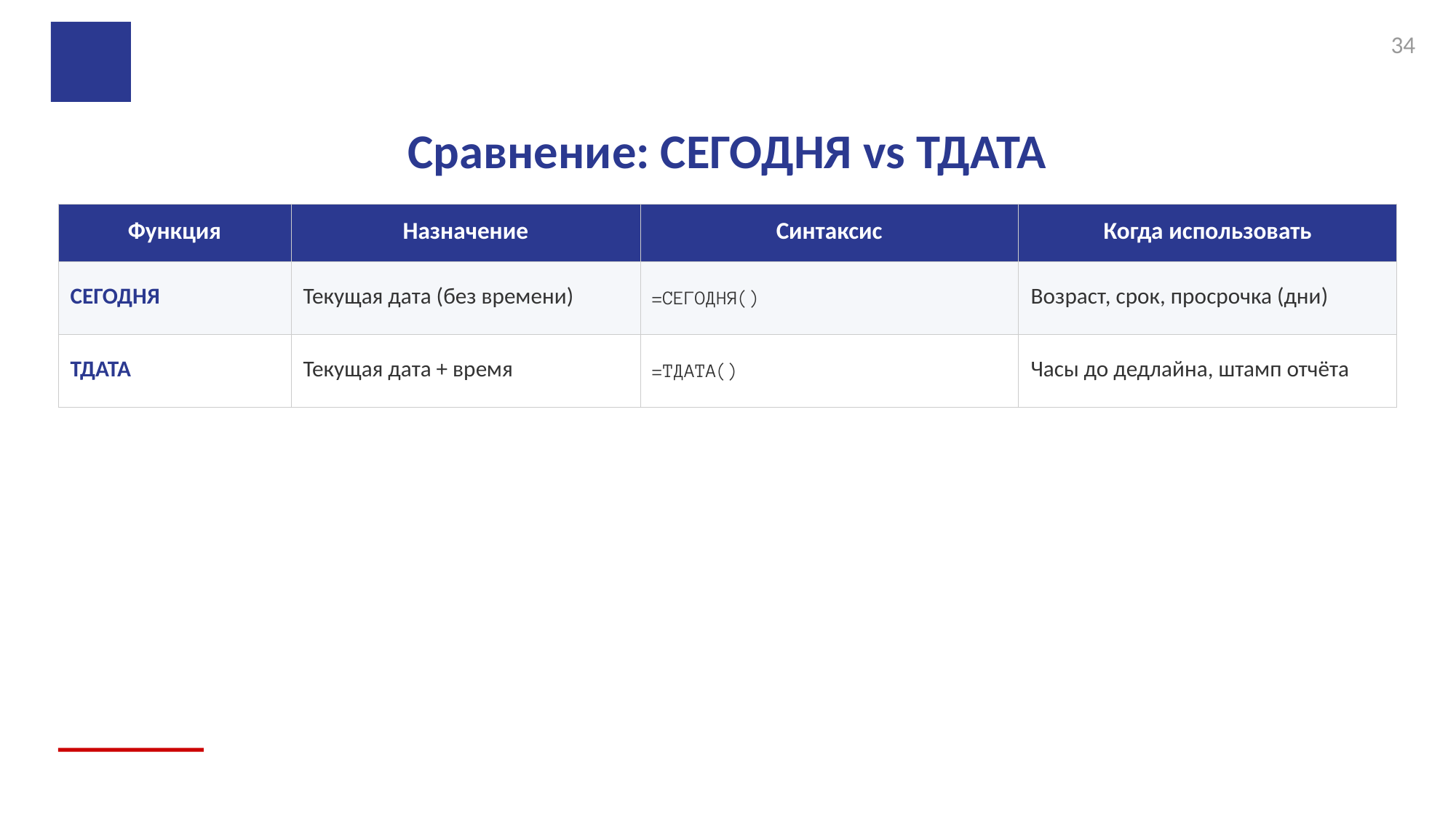

34

Сравнение: СЕГОДНЯ vs ТДАТА
| Функция | Назначение | Синтаксис | Когда использовать |
| --- | --- | --- | --- |
| СЕГОДНЯ | Текущая дата (без времени) | =СЕГОДНЯ() | Возраст, срок, просрочка (дни) |
| ТДАТА | Текущая дата + время | =ТДАТА() | Часы до дедлайна, штамп отчёта |